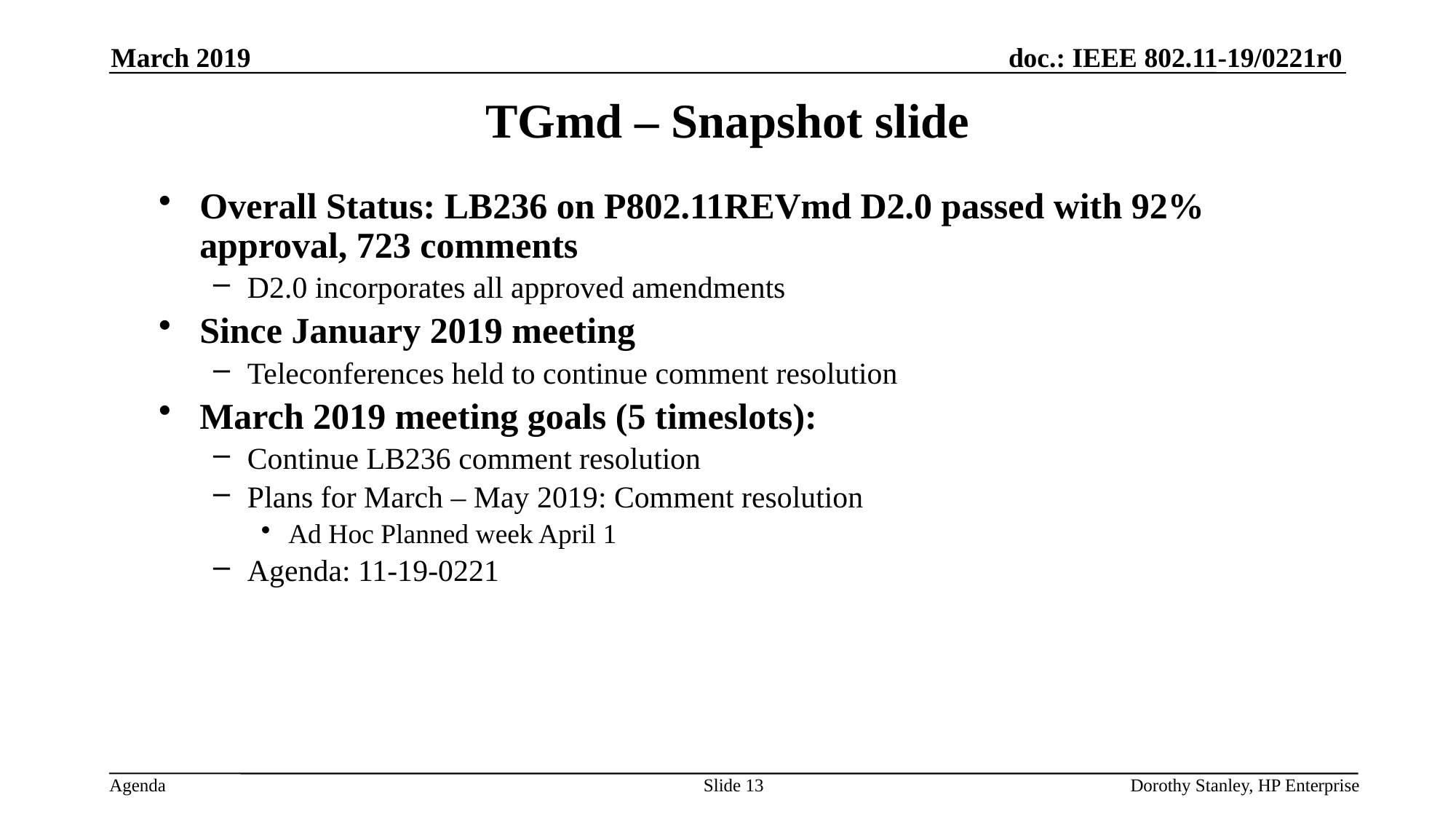

March 2019
TGmd – Snapshot slide
Overall Status: LB236 on P802.11REVmd D2.0 passed with 92% approval, 723 comments
D2.0 incorporates all approved amendments
Since January 2019 meeting
Teleconferences held to continue comment resolution
March 2019 meeting goals (5 timeslots):
Continue LB236 comment resolution
Plans for March – May 2019: Comment resolution
Ad Hoc Planned week April 1
Agenda: 11-19-0221

Slide 13
Dorothy Stanley, HP Enterprise